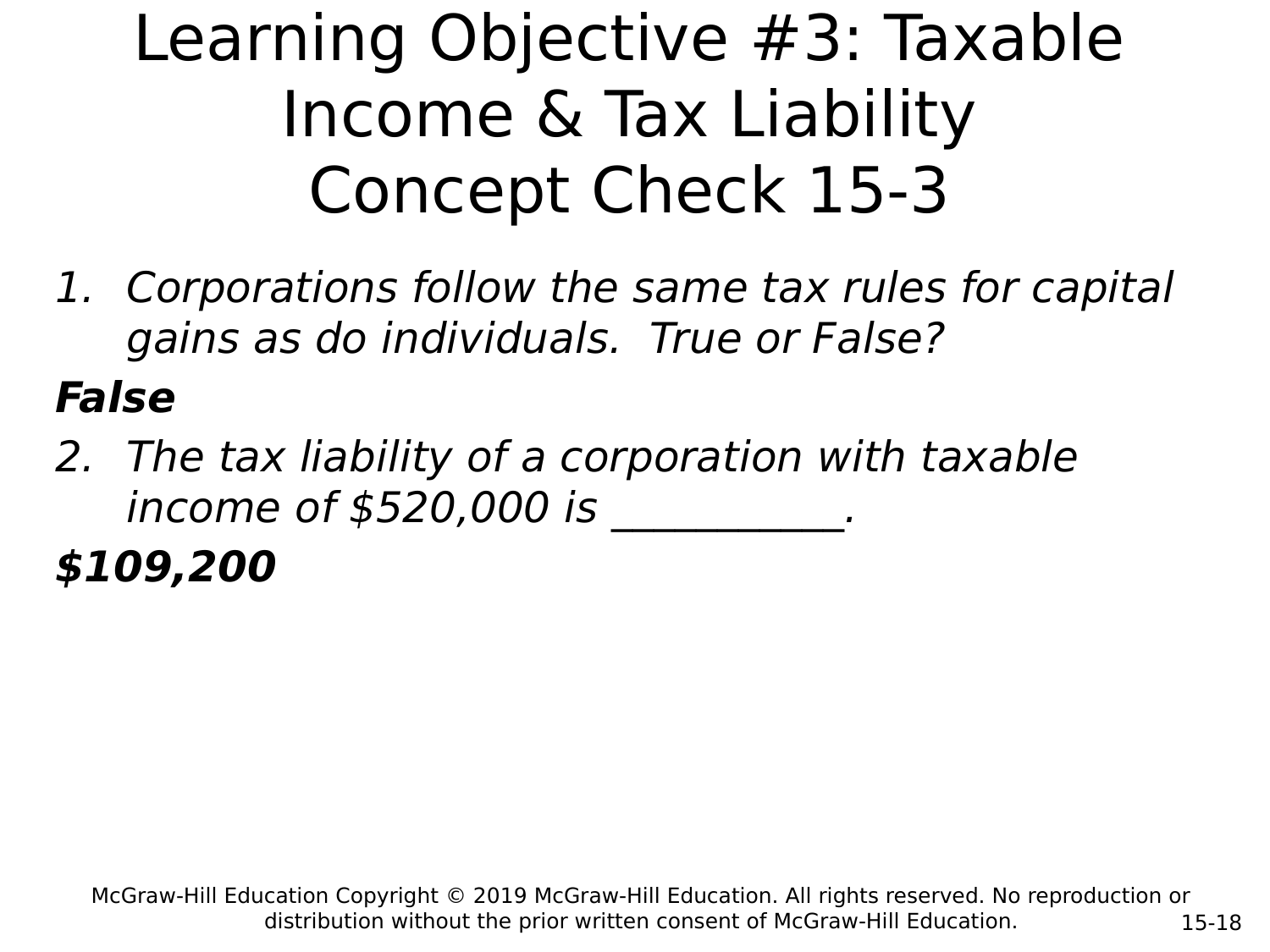

# Learning Objective #3: Taxable Income & Tax Liability Concept Check 15-3
Corporations follow the same tax rules for capital gains as do individuals.  True or False?
False
The tax liability of a corporation with taxable income of $520,000 is ___________.
$109,200
McGraw-Hill Education Copyright © 2019 McGraw-Hill Education. All rights reserved. No reproduction or distribution without the prior written consent of McGraw-Hill Education.
15-18